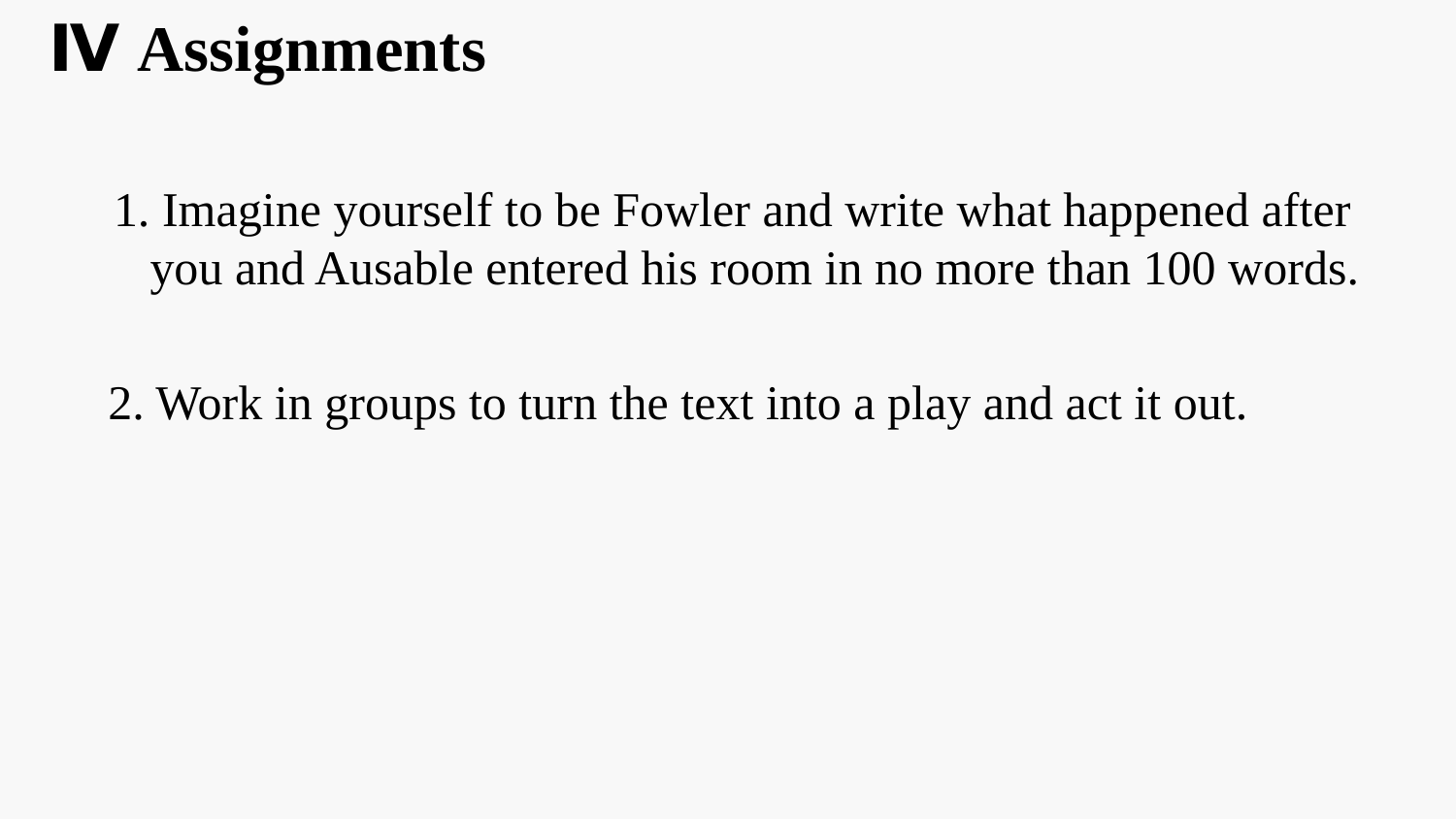

Ⅳ Assignments
1. Imagine yourself to be Fowler and write what happened after
   you and Ausable entered his room in no more than 100 words.
  2. Work in groups to turn the text into a play and act it out.